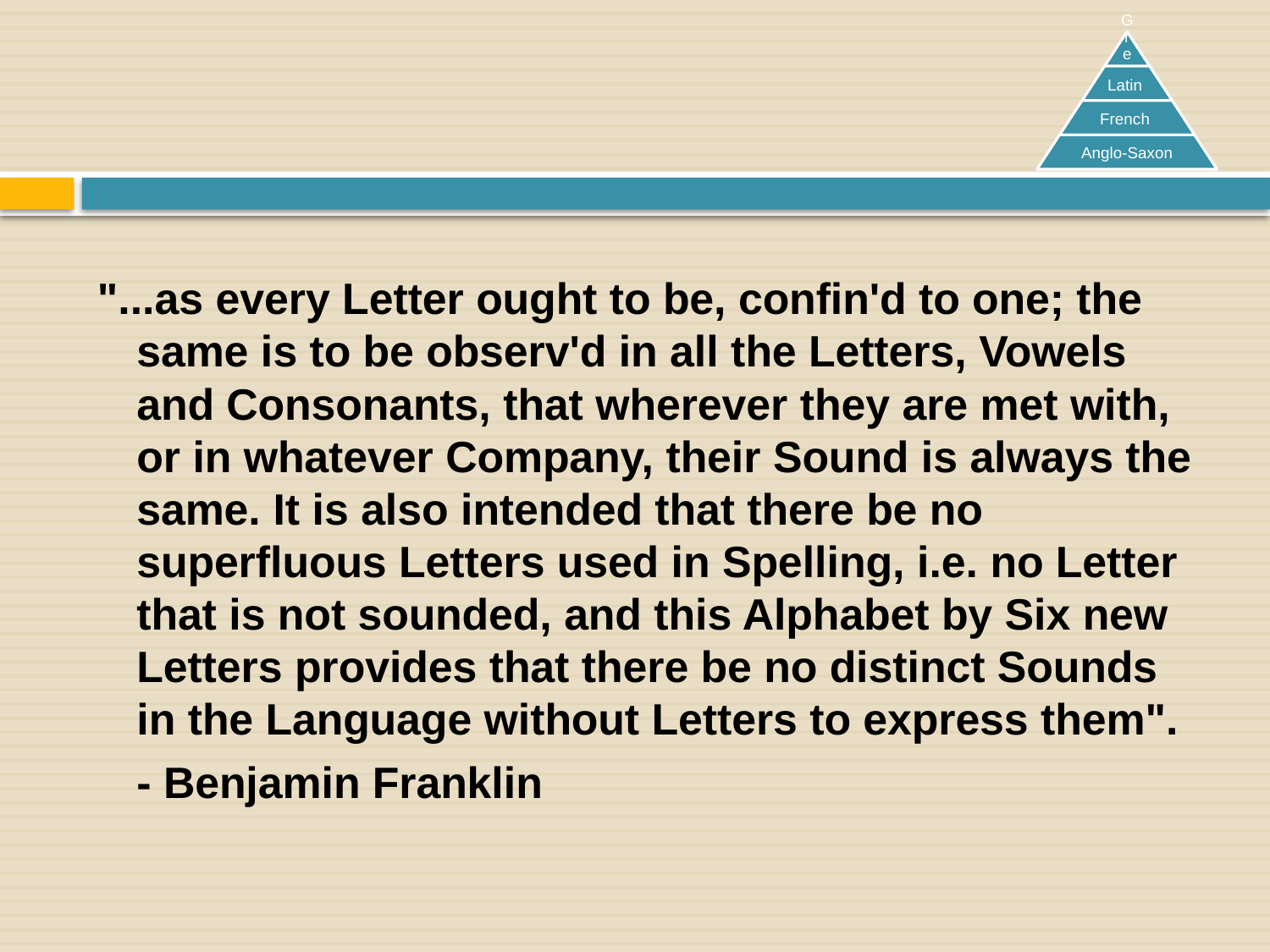

Greek
Latin
French
Anglo-Saxon
"...as every Letter ought to be, confin'd to one; the same is to be observ'd in all the Letters, Vowels and Consonants, that wherever they are met with, or in whatever Company, their Sound is always the same. It is also intended that there be no superfluous Letters used in Spelling, i.e. no Letter that is not sounded, and this Alphabet by Six new Letters provides that there be no distinct Sounds in the Language without Letters to express them".
					- Benjamin Franklin